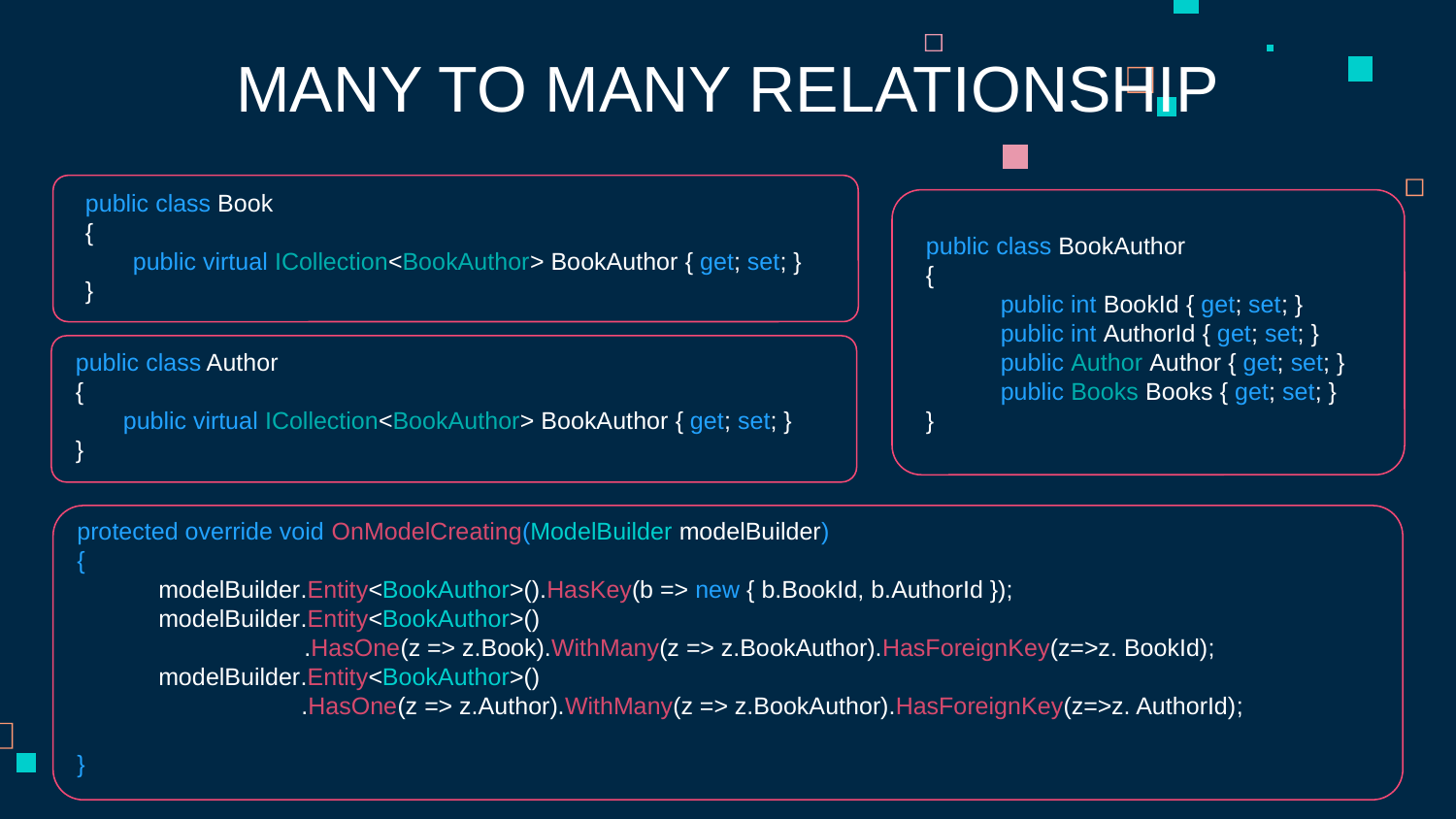

MANY TO MANY RELATIONSHIP
public class Book
{
       public virtual ICollection<BookAuthor> BookAuthor { get; set; }
}

public class BookAuthor
{
           public int BookId { get; set; }
           public int AuthorId { get; set; }
           public Author Author { get; set; }
           public Books Books { get; set; }
}
public class Author
{
       public virtual ICollection<BookAuthor> BookAuthor { get; set; }
}

protected override void OnModelCreating(ModelBuilder modelBuilder)
{
            modelBuilder.Entity<BookAuthor>().HasKey(b => new { b.BookId, b.AuthorId });
            modelBuilder.Entity<BookAuthor>()
	            .HasOne(z => z.Book).WithMany(z => z.BookAuthor).HasForeignKey(z=>z. BookId);
            modelBuilder.Entity<BookAuthor>()
                                 .HasOne(z => z.Author).WithMany(z => z.BookAuthor).HasForeignKey(z=>z. AuthorId);

}